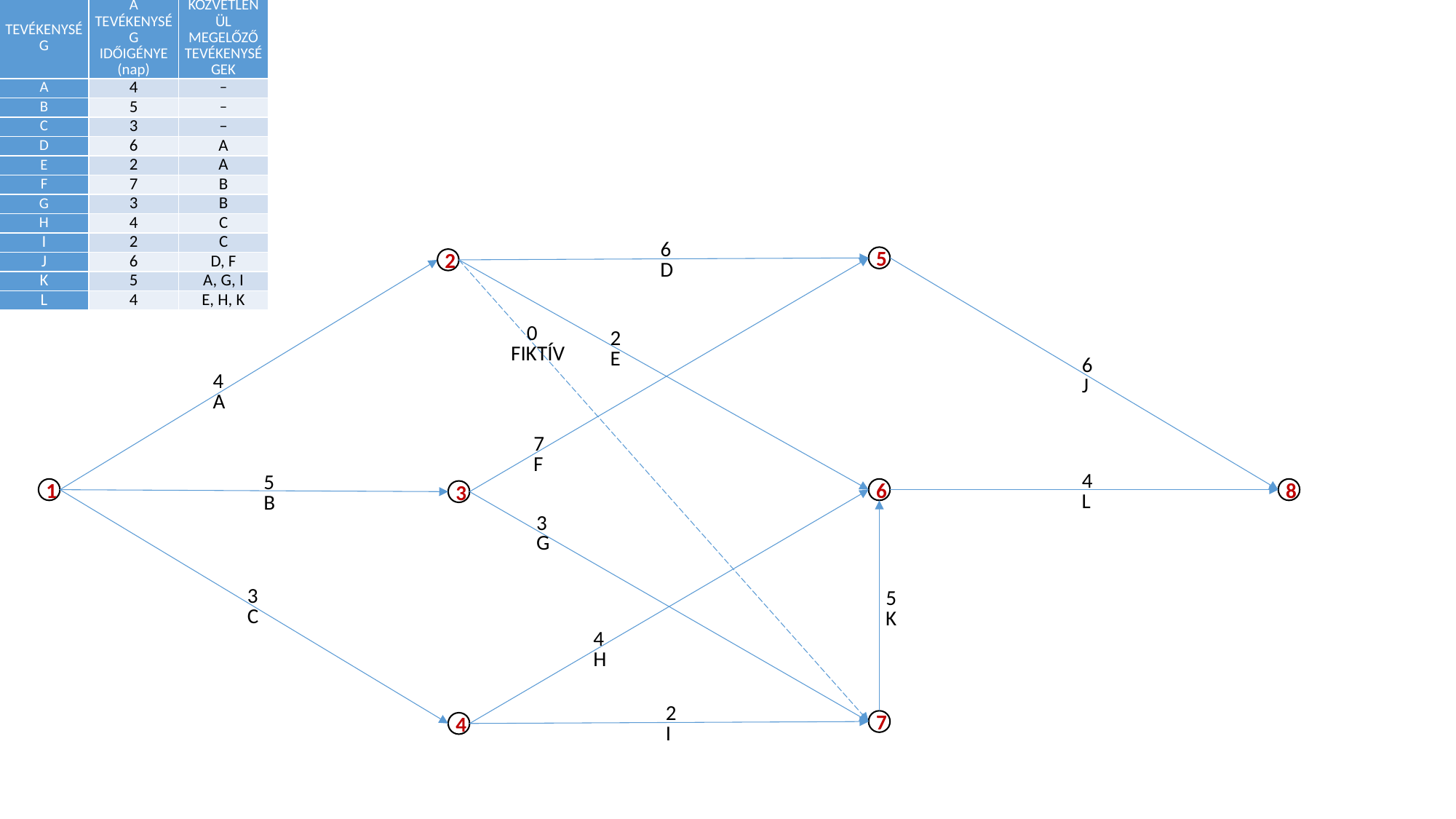

| TEVÉKENYSÉG | A TEVÉKENYSÉG IDŐIGÉNYE (nap) | KÖZVETLENÜL MEGELŐZŐ TEVÉKENYSÉGEK |
| --- | --- | --- |
| A | 4 | – |
| B | 5 | – |
| C | 3 | – |
| D | 6 | A |
| E | 2 | A |
| F | 7 | B |
| G | 3 | B |
| H | 4 | C |
| I | 2 | C |
| J | 6 | D, F |
| K | 5 | A, G, I |
| L | 4 | E, H, K |
6
5
2
D
0
2
FIKTÍV
E
6
4
J
A
7
F
4
5
1
6
8
3
L
B
3
G
3
5
C
K
4
H
2
7
4
I